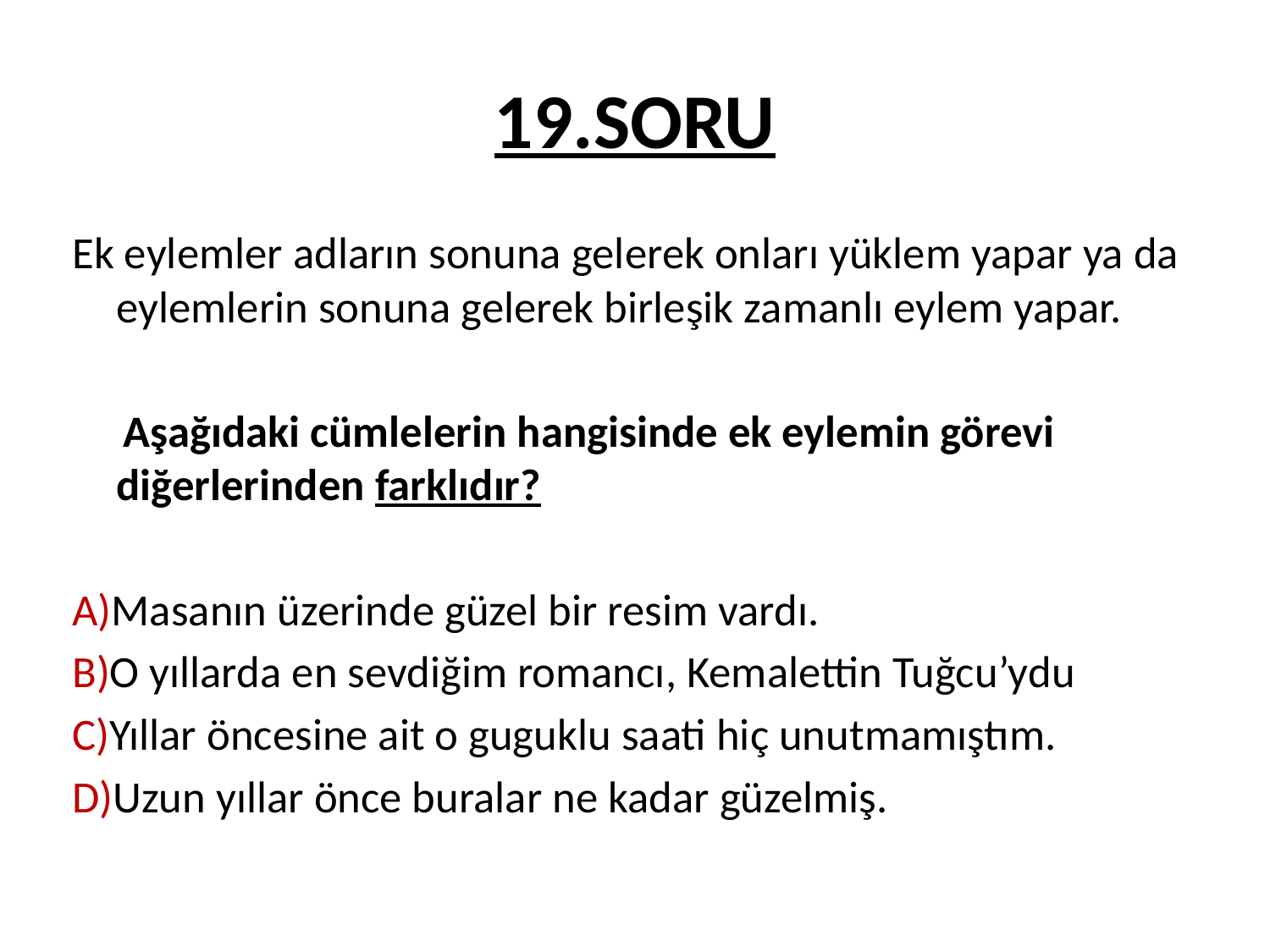

# 19.SORU
Ek eylemler adların sonuna gelerek onları yüklem yapar ya da eylemlerin sonuna gelerek birleşik zamanlı eylem yapar.

     Aşağıdaki cümlelerin hangisinde ek eylemin görevi diğerlerinden farklıdır?

A)Masanın üzerinde güzel bir resim vardı.
B)O yıllarda en sevdiğim romancı, Kemalettin Tuğcu’ydu
C)Yıllar öncesine ait o guguklu saati hiç unutmamıştım.
D)Uzun yıllar önce buralar ne kadar güzelmiş.